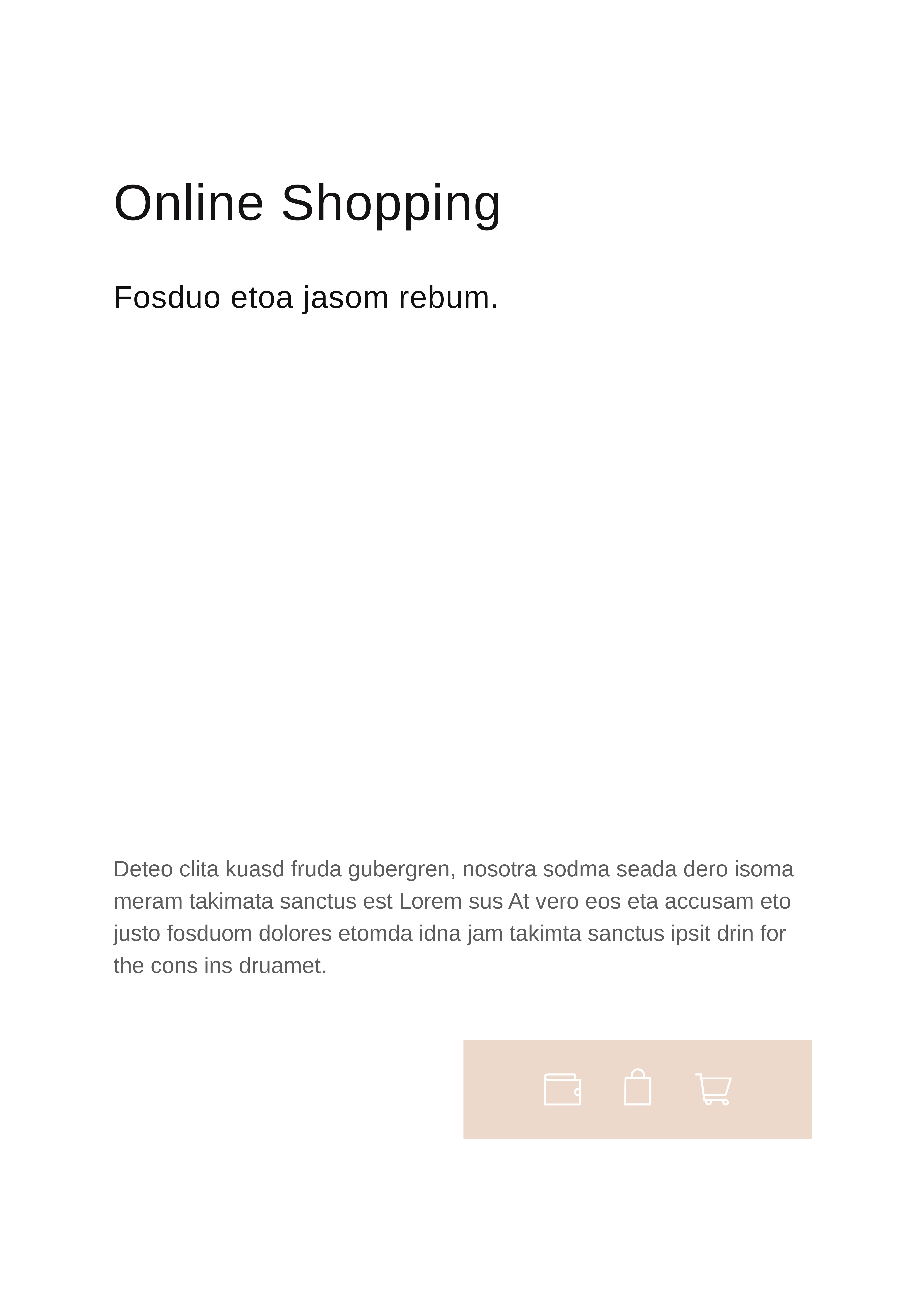

Online Shopping
Fosduo etoa jasom rebum.

Deteo clita kuasd fruda gubergren, nosotra sodma seada dero isoma meram takimata sanctus est Lorem sus At vero eos eta accusam eto justo fosduom dolores etomda idna jam takimta sanctus ipsit drin for the cons ins druamet.